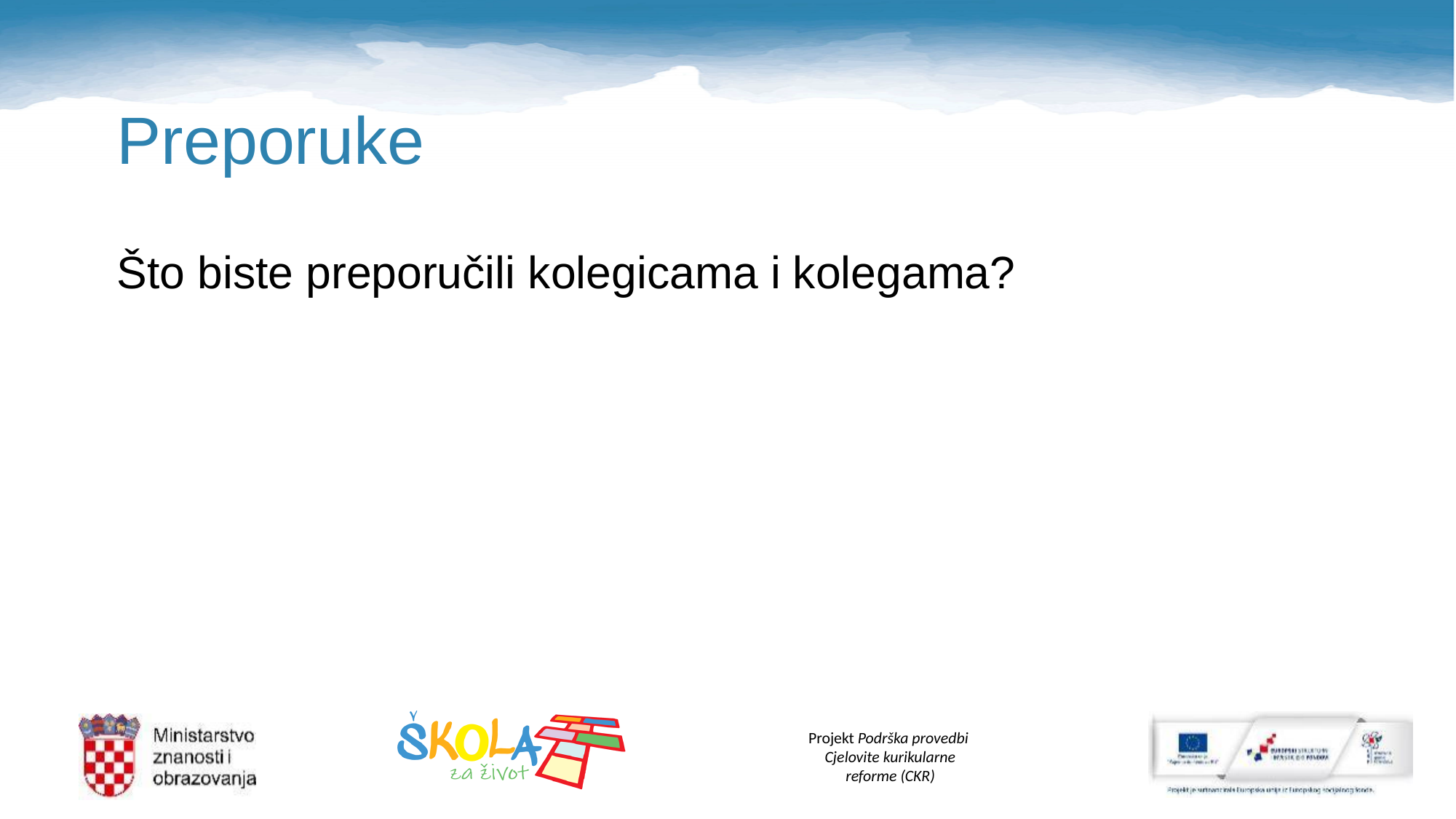

# Preporuke
Što biste preporučili kolegicama i kolegama?